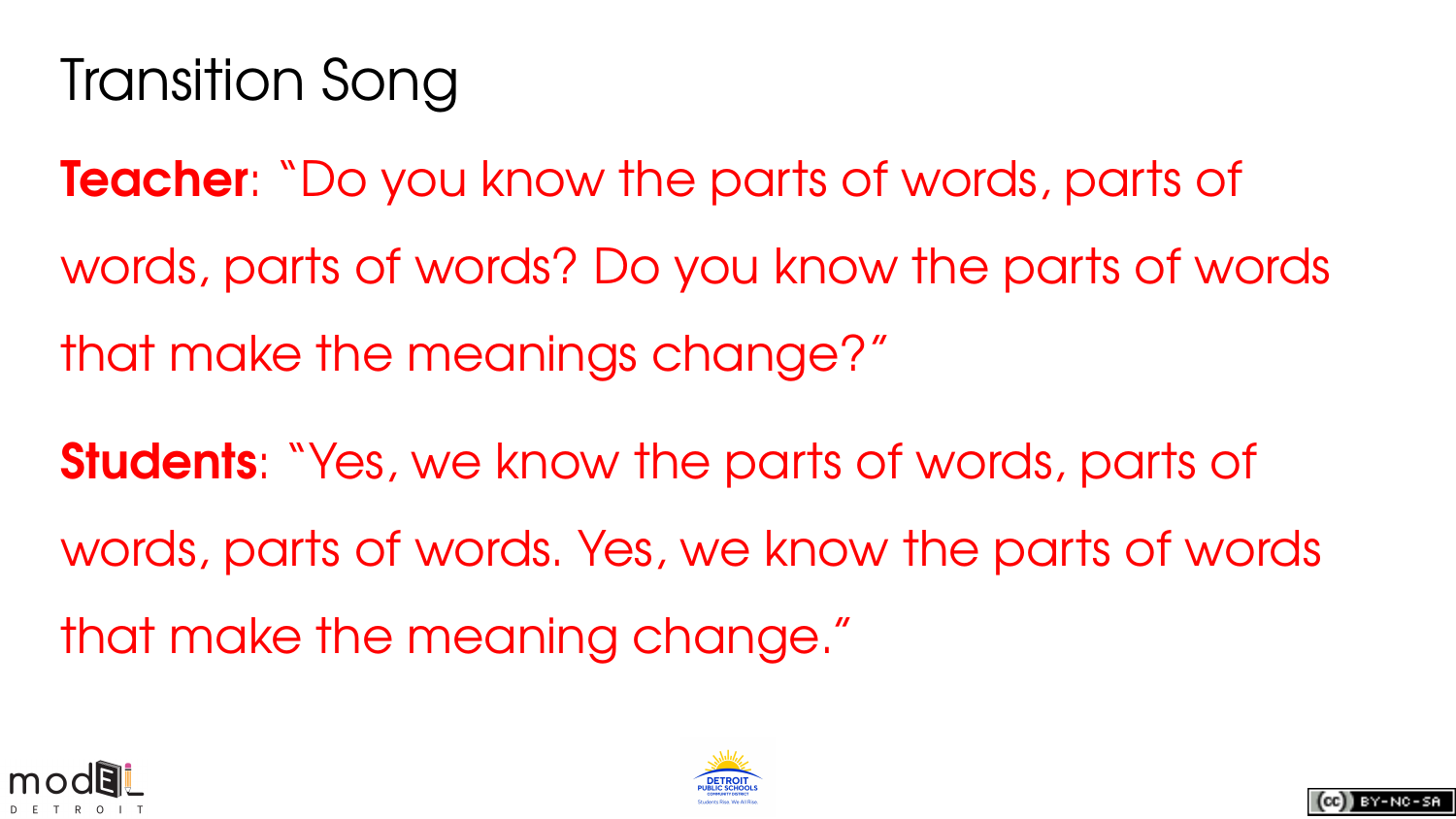

# Transition Song
Teacher: “Do you know the parts of words, parts of words, parts of words? Do you know the parts of words that make the meanings change?”
Students: “Yes, we know the parts of words, parts of words, parts of words. Yes, we know the parts of words that make the meaning change.”